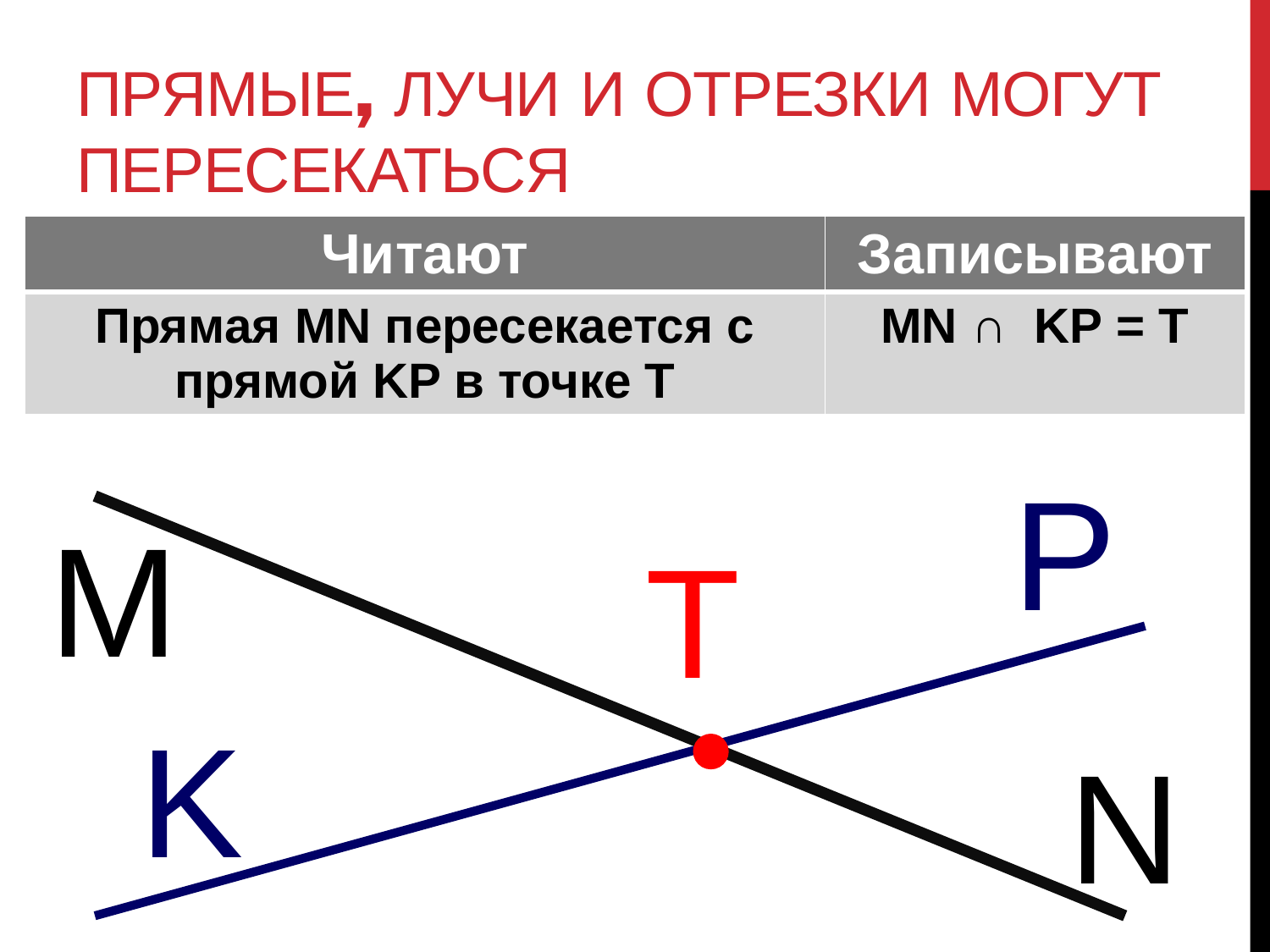

# Прямые, лучи и отрезки могут пересекаться
| Читают | Записывают |
| --- | --- |
| Прямая MN пересекается с прямой KP в точке Т | MN ∩ KP = T |
P
M
T
K
N